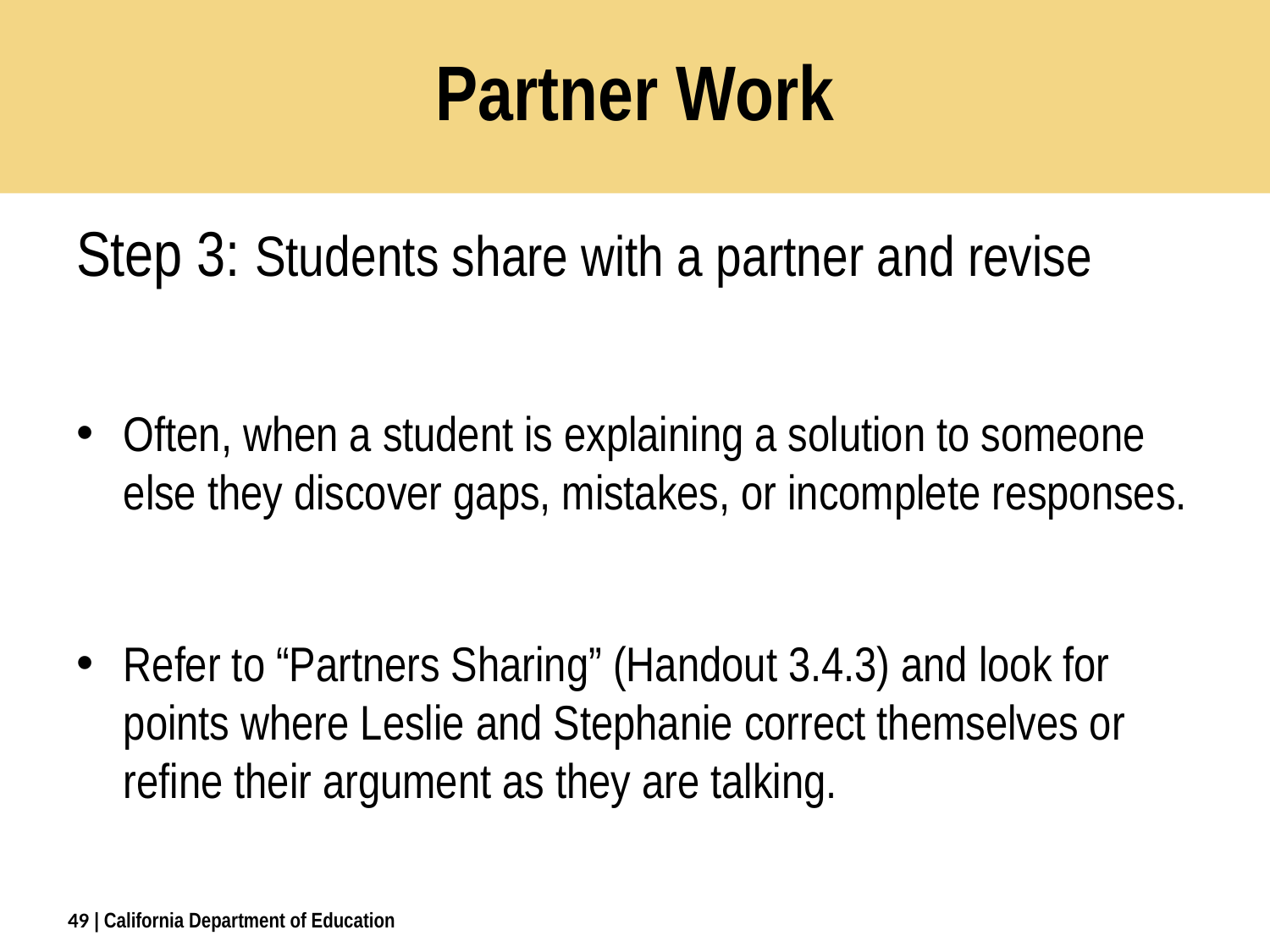

# Partner Work
Step 3: Students share with a partner and revise

Often, when a student is explaining a solution to someone else they discover gaps, mistakes, or incomplete responses.

Refer to “Partners Sharing” (Handout 3.4.3) and look for points where Leslie and Stephanie correct themselves or refine their argument as they are talking.

49
| California Department of Education